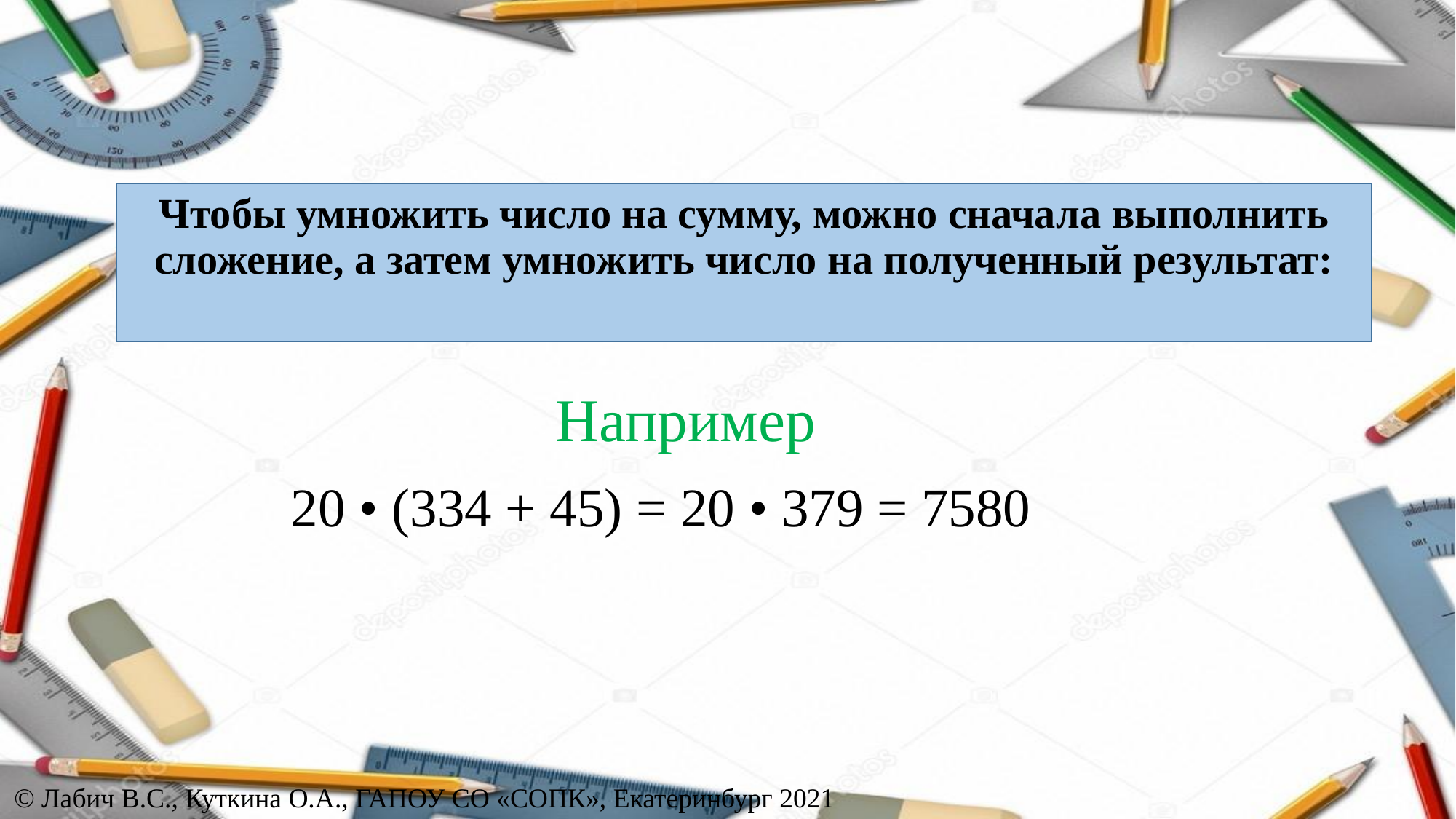

# Чтобы умножить число на сумму, можно сначала выполнить сложение, а затем умножить число на полученный результат:
Например
20 • (334 + 45) = 20 • 379 = 7580
© Лабич В.С., Куткина О.А., ГАПОУ СО «СОПК», Екатеринбург 2021